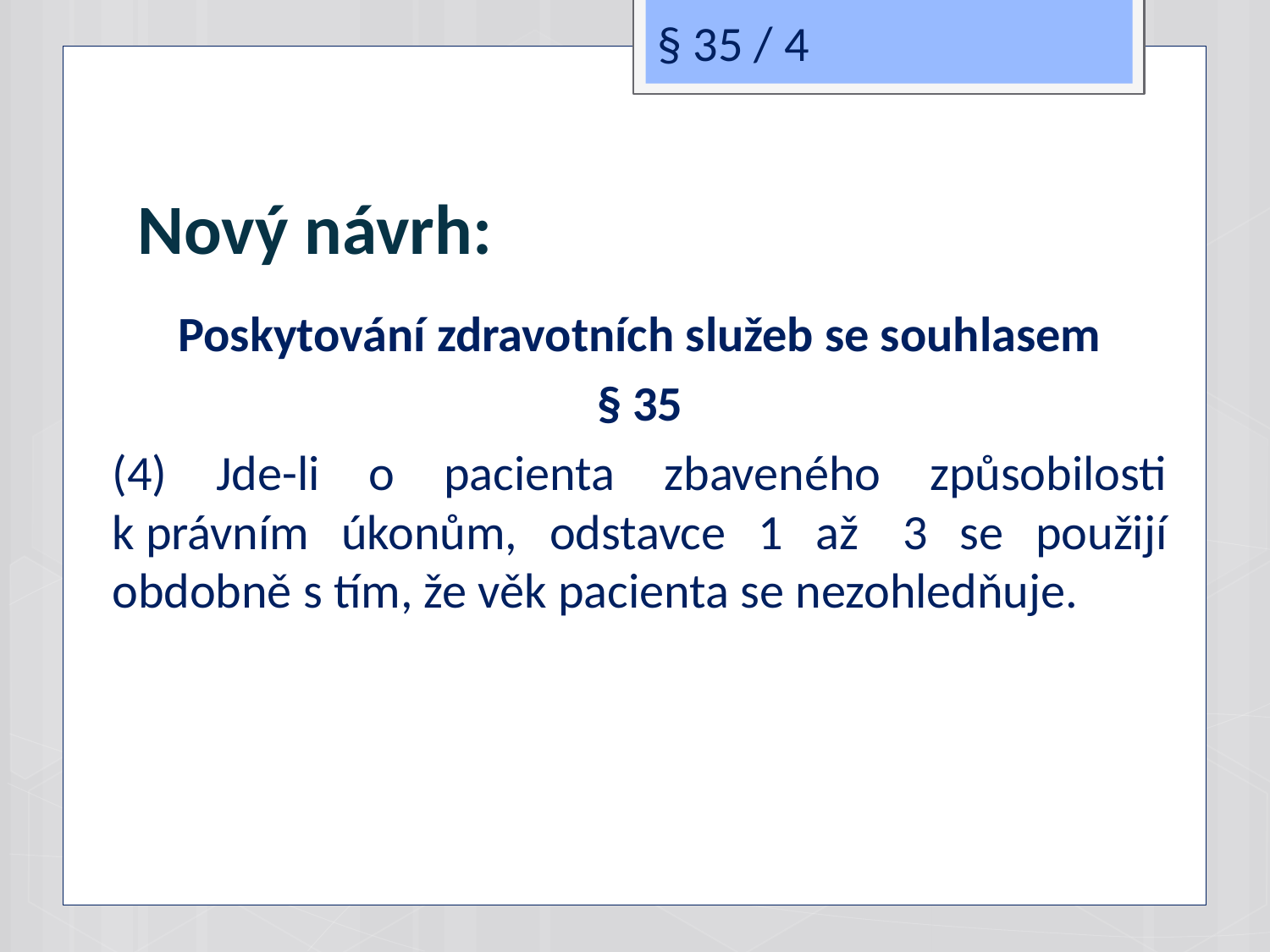

§ 35 / 4
# Nový návrh:
Poskytování zdravotních služeb se souhlasem
§ 35
(4) Jde-li o pacienta zbaveného způsobilosti k právním úkonům, odstavce 1 až  3 se použijí obdobně s tím, že věk pacienta se nezohledňuje.